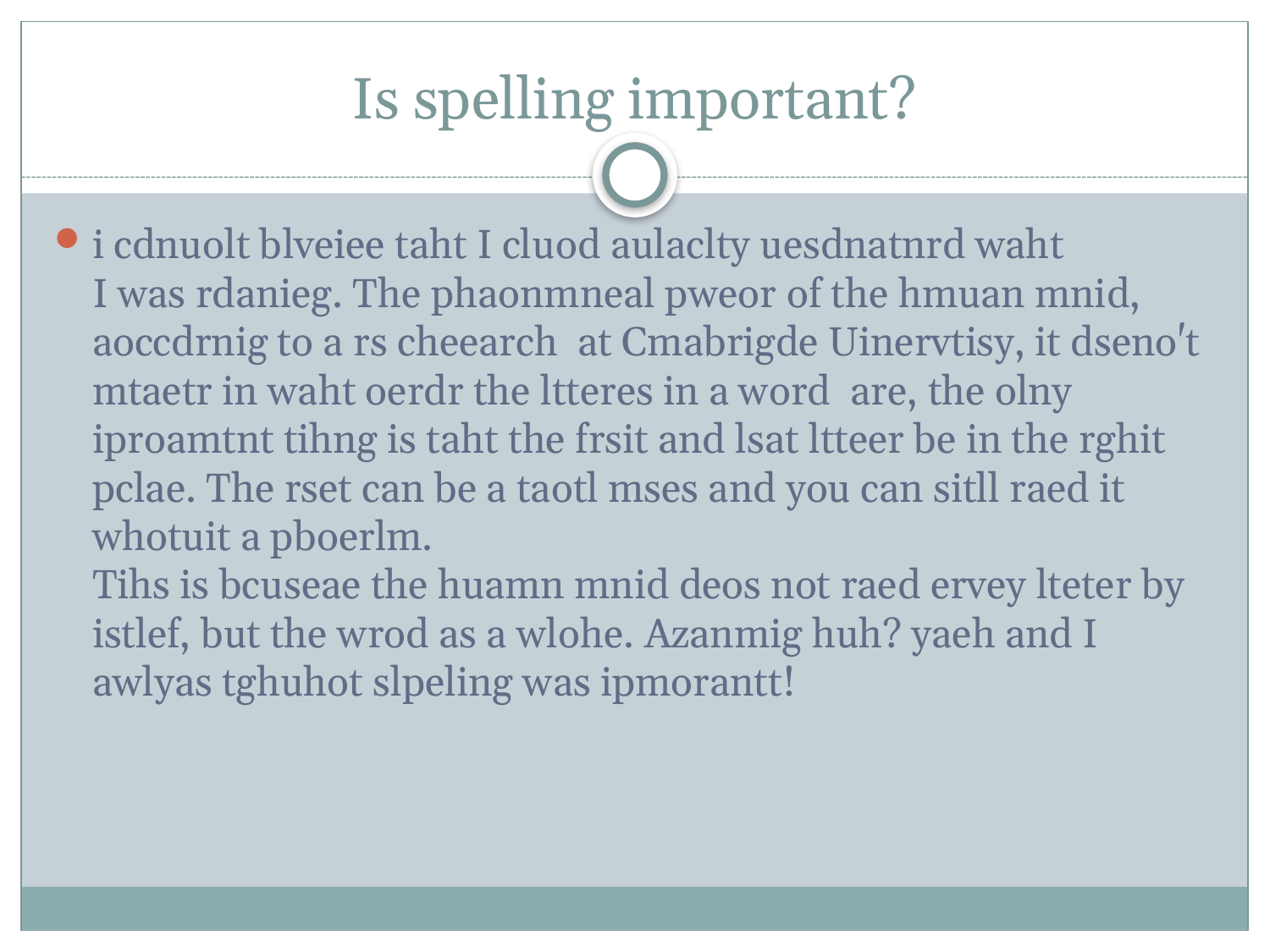

# Is spelling important?
i cdnuolt blveiee taht I cluod aulaclty uesdnatnrd waht
I was rdanieg. The phaonmneal pweor of the hmuan mnid, aoccdrnig to a rs cheearch  at Cmabrigde Uinervtisy, it dseno't mtaetr in waht oerdr the ltteres in a word  are, the olny iproamtnt tihng is taht the frsit and lsat ltteer be in the rghit  pclae. The rset can be a taotl mses and you can sitll raed it whotuit a pboerlm.
Tihs is bcuseae the huamn mnid deos not raed ervey lteter by istlef, but the wrod as a wlohe. Azanmig huh? yaeh and I awlyas tghuhot slpeling was ipmorantt!